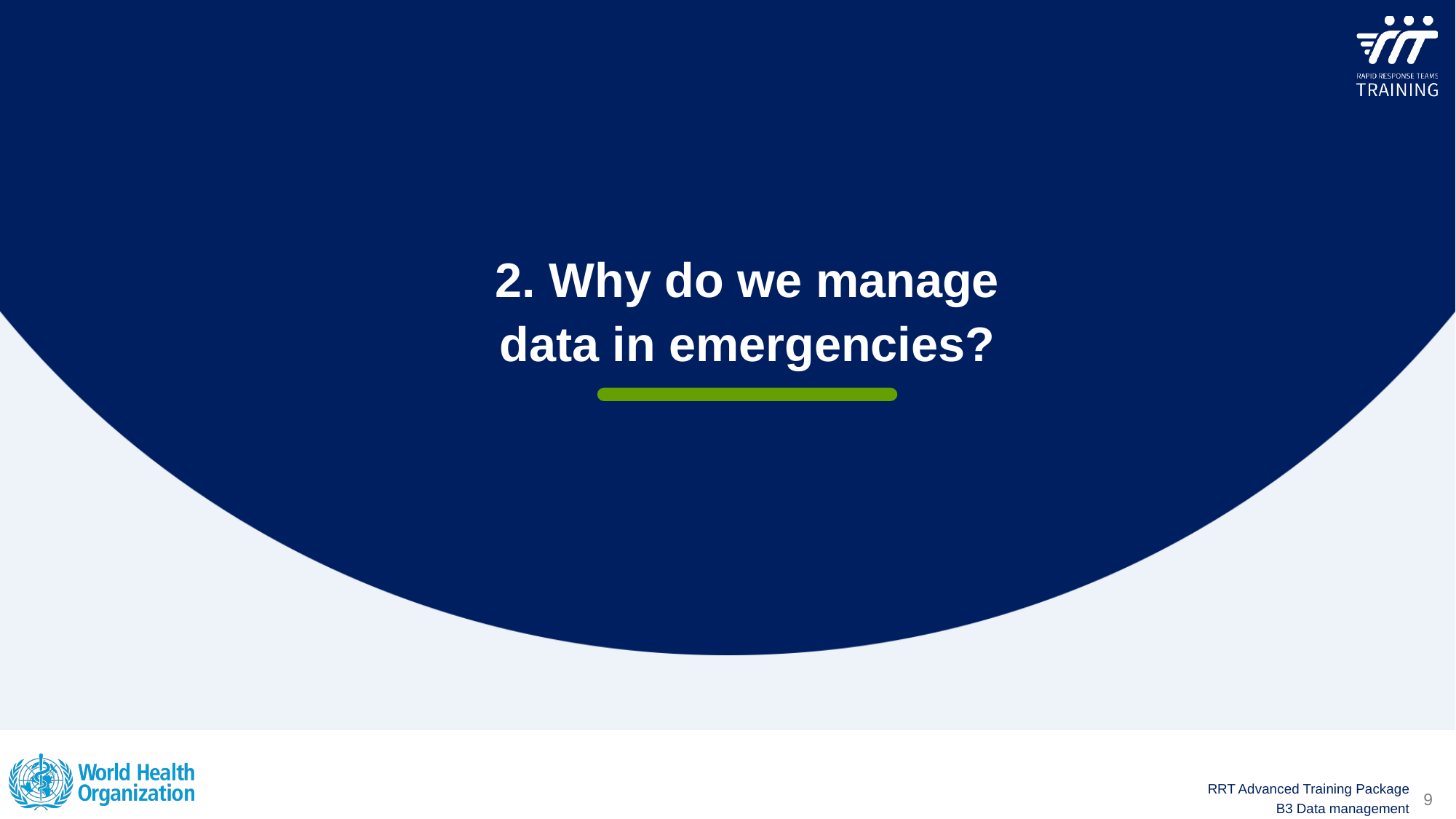

2. Why do we manage data in emergencies?